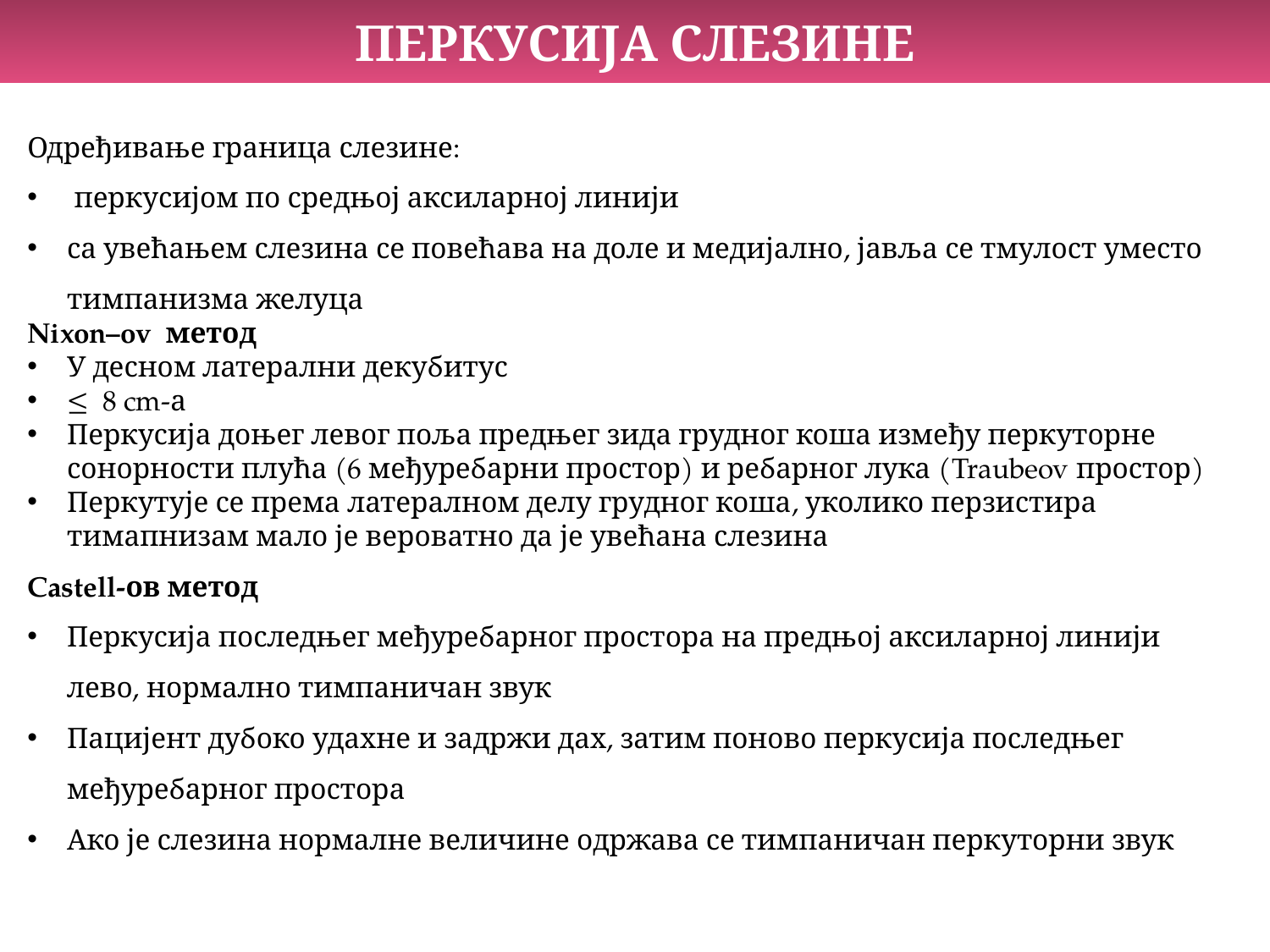

ПЕРКУСИЈА СЛЕЗИНЕ
Одређивање граница слезине:
 перкусијом по средњој аксиларној линији
са увећањем слезина се повећава на доле и медијално, јавља се тмулост уместо тимпанизма желуца
Nixon–ov  метод
У десном латерални декубитус
≤  8 cm-а
Перкусија доњег левог поља предњег зида грудног коша између перкуторне сонорности плућа (6 међуребарни простор) и ребарног лука (Traubeov простор)
Перкутује се према латералном делу грудног коша, уколико перзистира тимапнизам мало је вероватно да је увећана слезина
Castell-ов метод
Перкусија последњег међуребарног простора на предњој аксиларној линији лево, нормално тимпаничан звук
Пацијент дубоко удахне и задржи дах, затим поново перкусија последњег међуребарног простора
Ако је слезина нормалне величине одржава се тимпаничан перкуторни звук